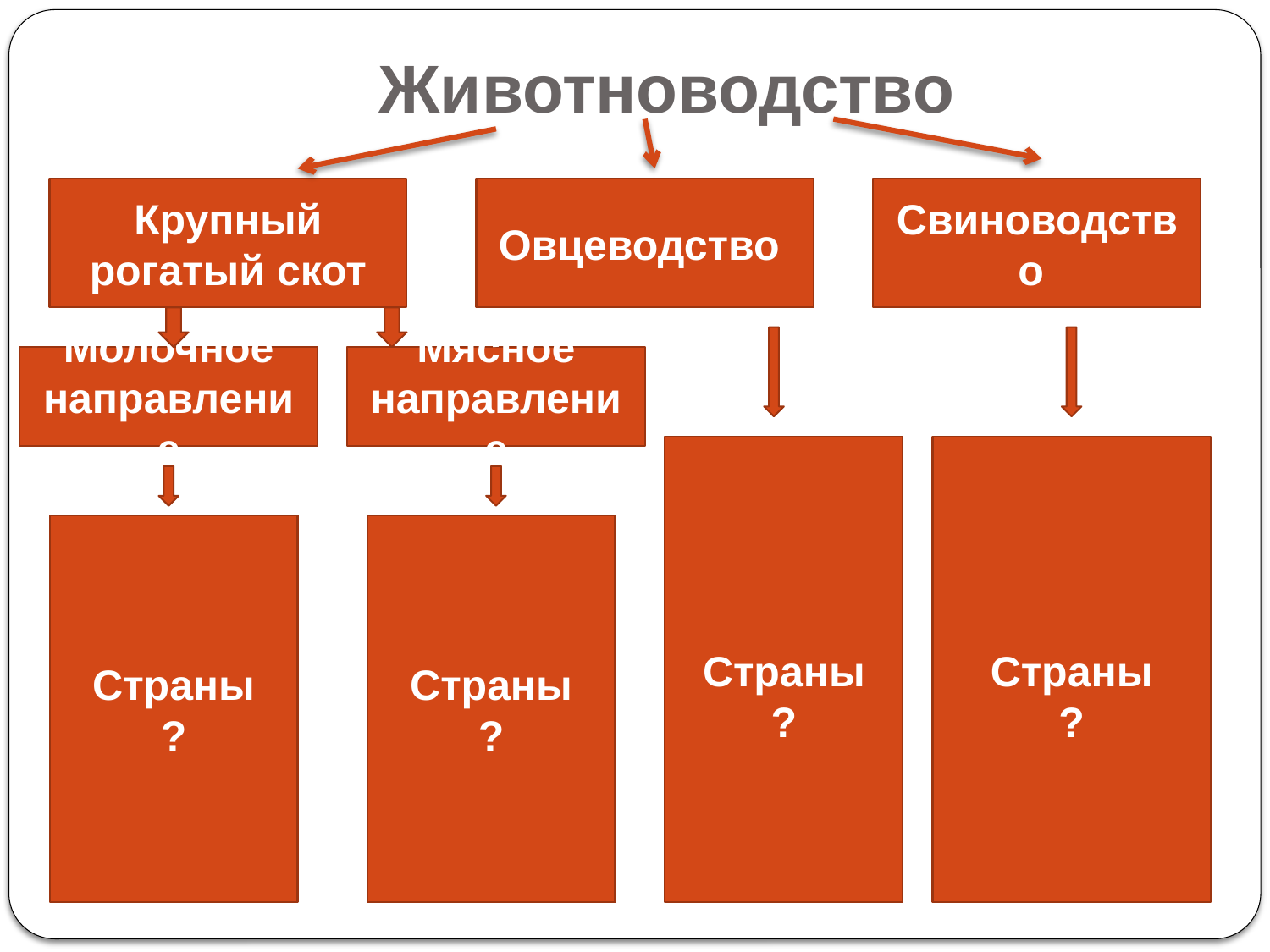

# Животноводство
Крупный рогатый скот
Овцеводство
Свиноводство

Молочное направление
Мясное направление

Страны
?

Страны
?

Страны
?
Страны
?